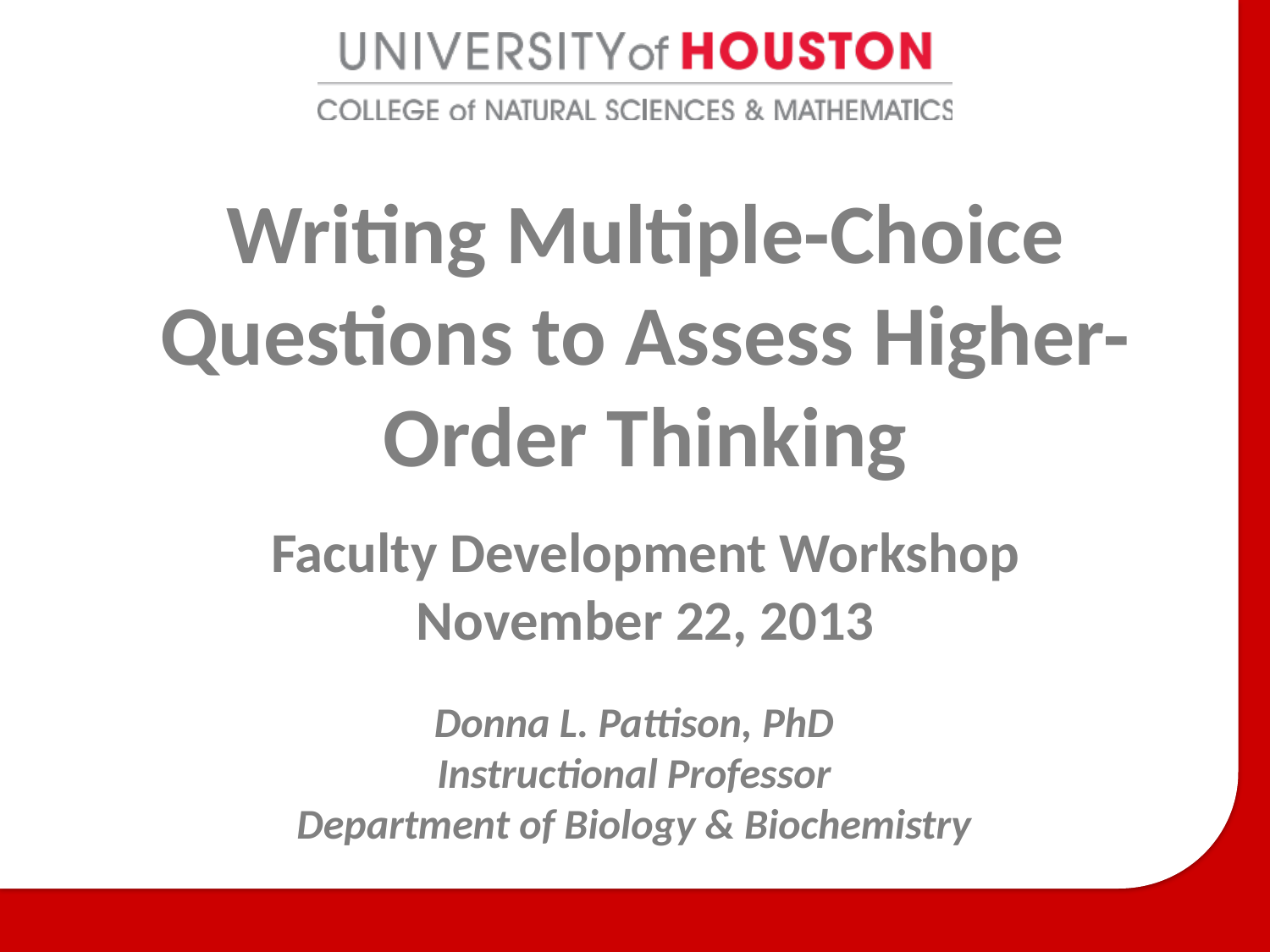

Writing Multiple-Choice Questions to Assess Higher-Order Thinking
Faculty Development Workshop
November 22, 2013

Donna L. Pattison, PhD
Instructional Professor
Department of Biology & Biochemistry